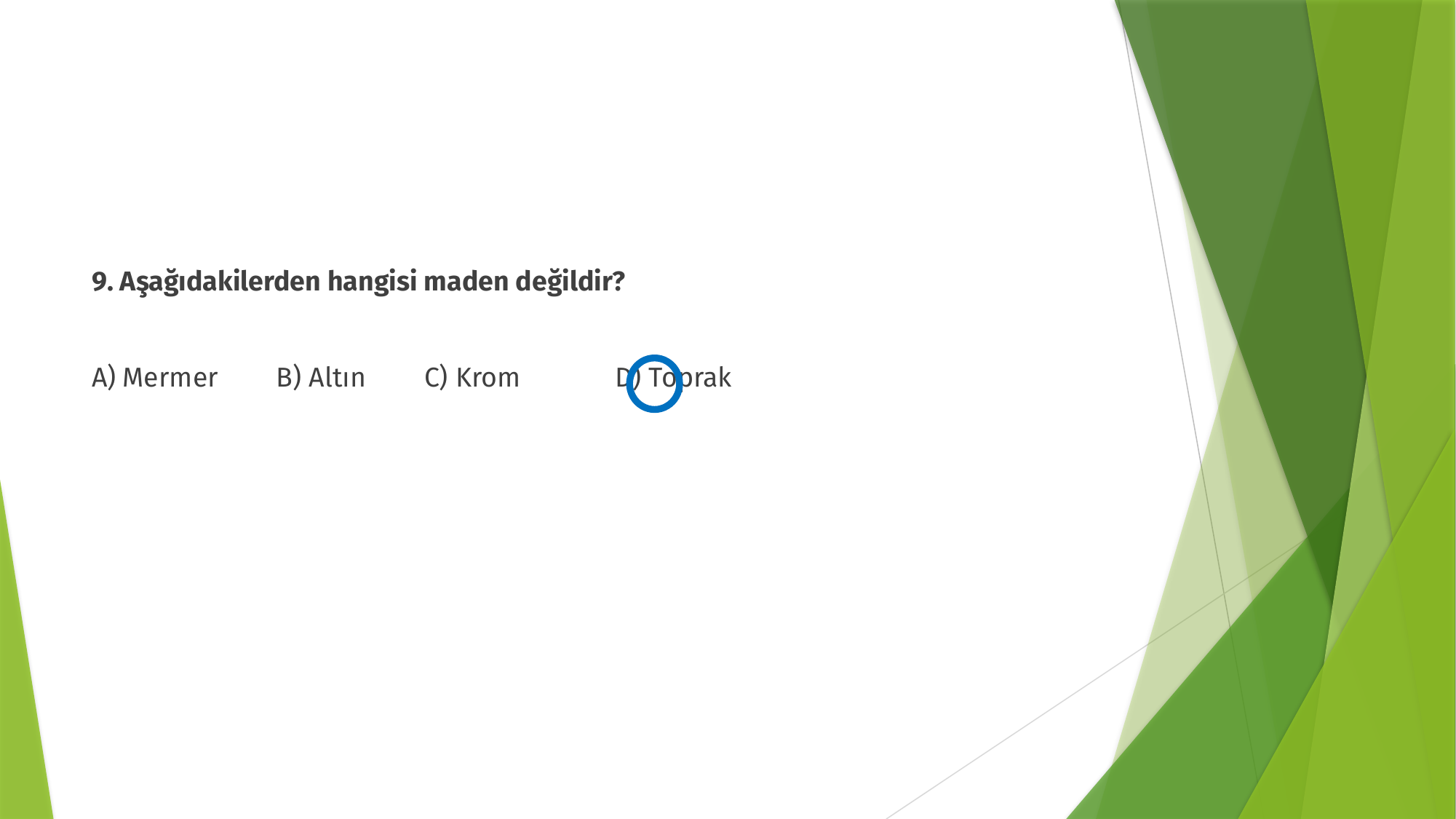

#
9. Aşağıdakilerden hangisi maden değildir?

A) Mermer        B) Altın        C) Krom             D) Toprak